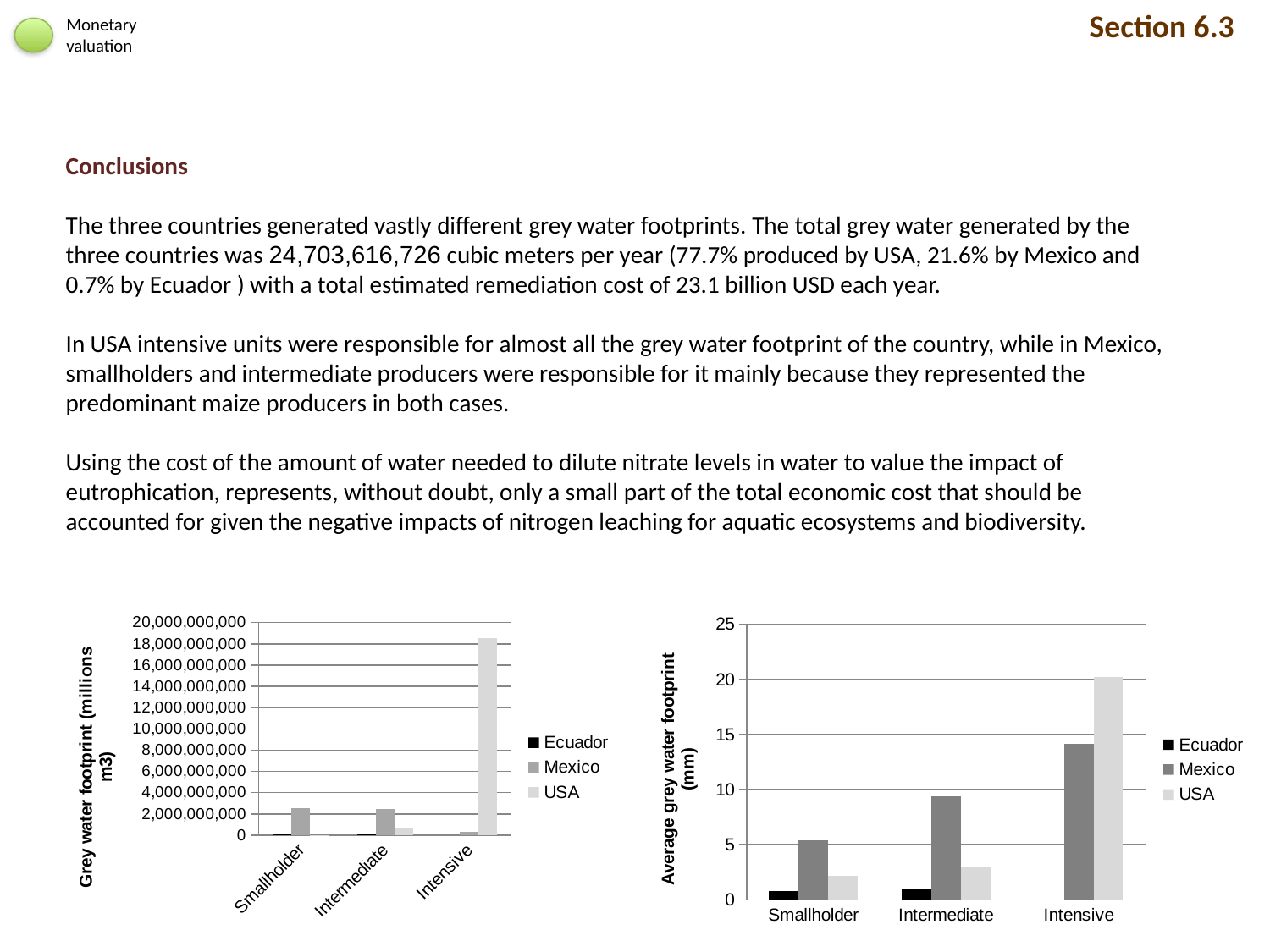

Section 6.3
Monetary valuation

Conclusions

The three countries generated vastly different grey water footprints. The total grey water generated by the three countries was 24,703,616,726 cubic meters per year (77.7% produced by USA, 21.6% by Mexico and 0.7% by Ecuador ) with a total estimated remediation cost of 23.1 billion USD each year.

In USA intensive units were responsible for almost all the grey water footprint of the country, while in Mexico, smallholders and intermediate producers were responsible for it mainly because they represented the predominant maize producers in both cases.

Using the cost of the amount of water needed to dilute nitrate levels in water to value the impact of eutrophication, represents, without doubt, only a small part of the total economic cost that should be accounted for given the negative impacts of nitrogen leaching for aquatic ecosystems and biodiversity.

### Chart

| Category | Ecuador | Mexico | USA |
|---|---|---|---|
| Smallholder | 69661193.77996105 | 2542438902.0903277 | 7142718.815423651 |
| Intermediate | 96111689.91938588 | 2472600536.930726 | 714989584.3373088 |
| Intensive | None | 339843134.1614208 | 18507535906.639122 |

### Chart

| Category | Ecuador | Mexico | USA |
|---|---|---|---|
| Smallholder | 0.8 | 5.3651 | 2.1476 |
| Intermediate | 0.96148 | 9.3733 | 3.023 |
| Intensive | None | 14.173 | 20.242 |